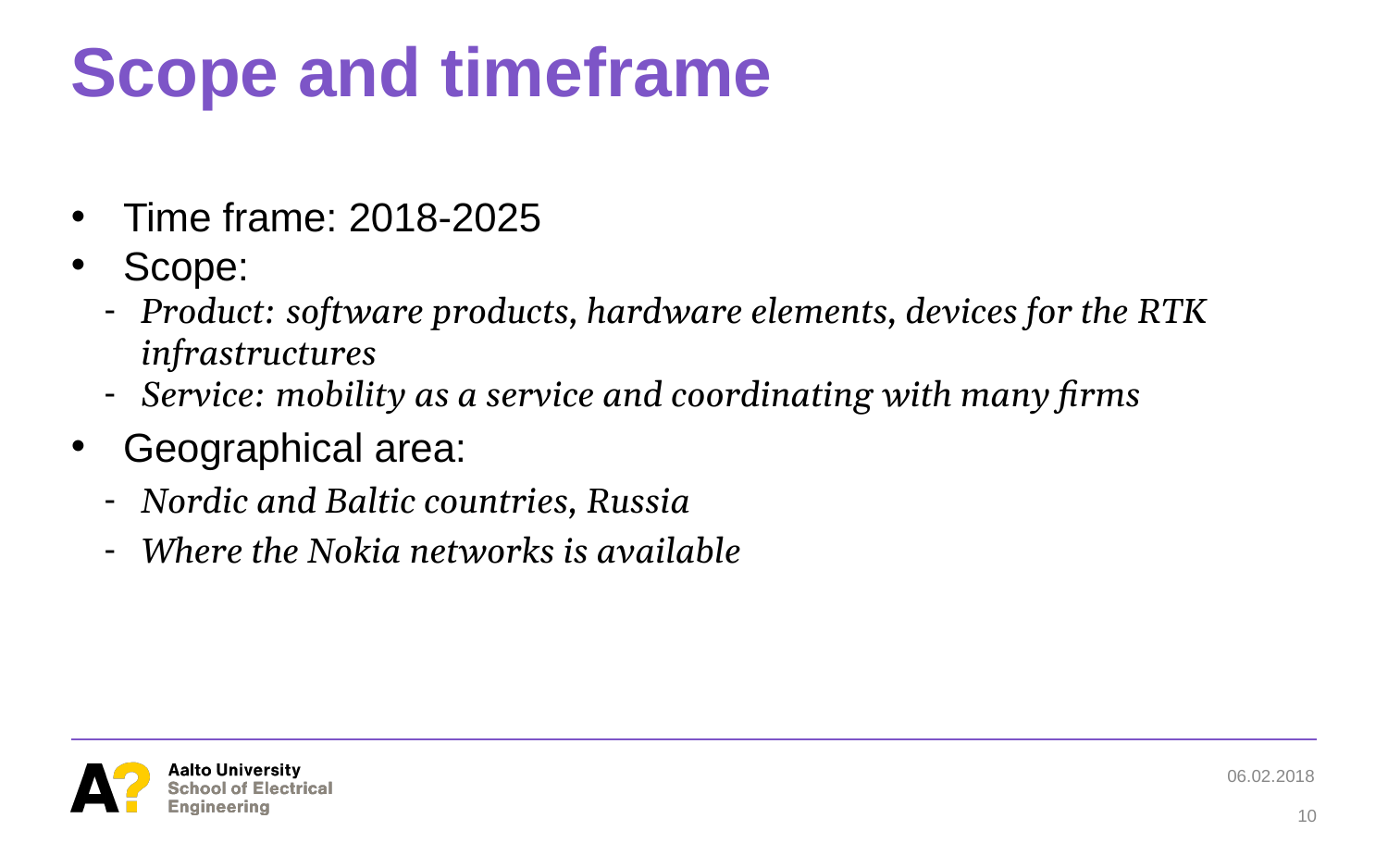

# Scope and timeframe
Time frame: 2018-2025
Scope:
Product: software products, hardware elements, devices for the RTK infrastructures
Service: mobility as a service and coordinating with many firms
Geographical area:
Nordic and Baltic countries, Russia
Where the Nokia networks is available
06.02.2018
10